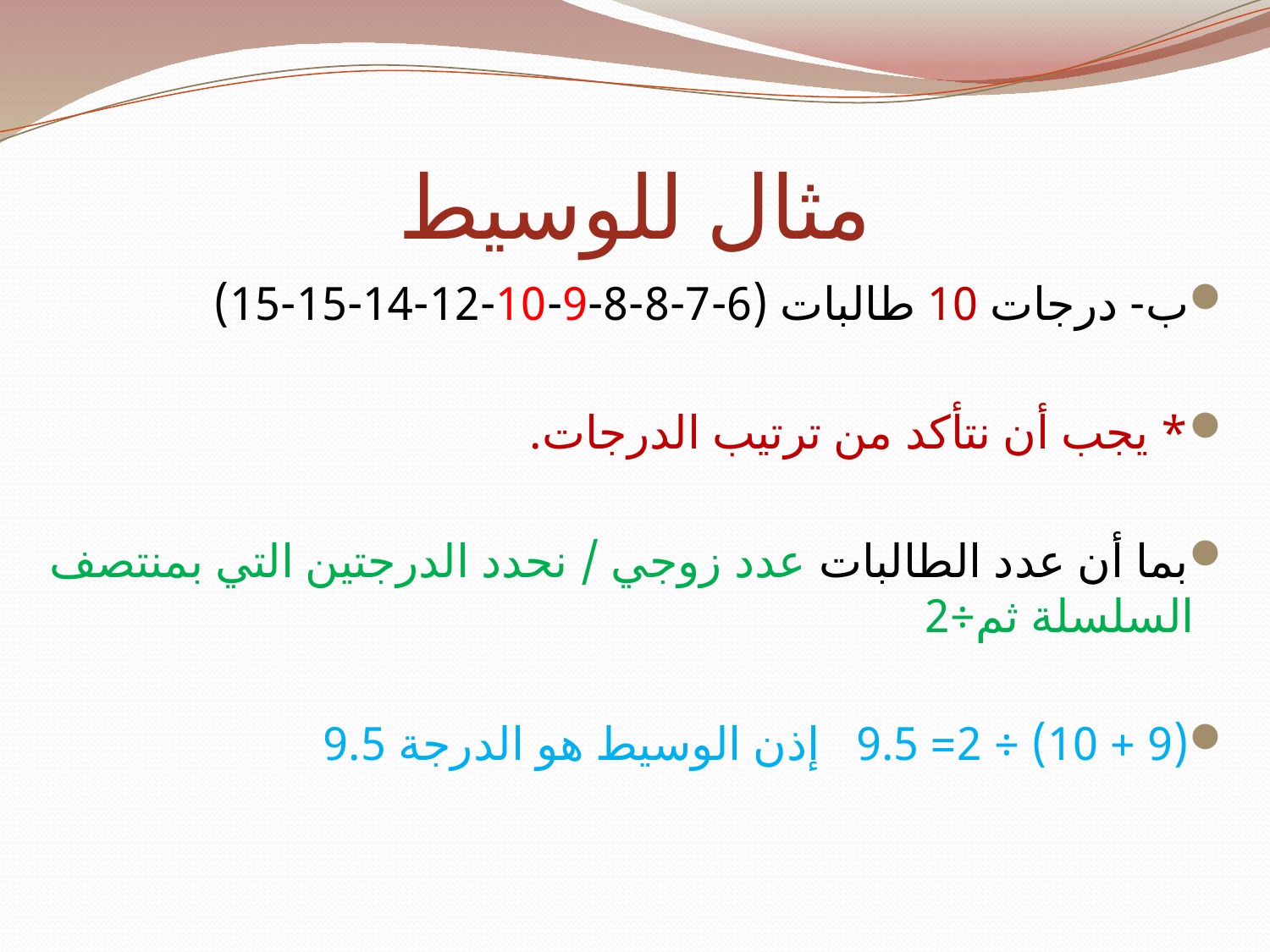

# مثال للوسيط
ب- درجات 10 طالبات (6-7-8-8-9-10-12-14-15-15)

* يجب أن نتأكد من ترتيب الدرجات.

بما أن عدد الطالبات عدد زوجي / نحدد الدرجتين التي بمنتصف السلسلة ثم÷2

(9 + 10) ÷ 2= 9.5   إذن الوسيط هو الدرجة 9.5